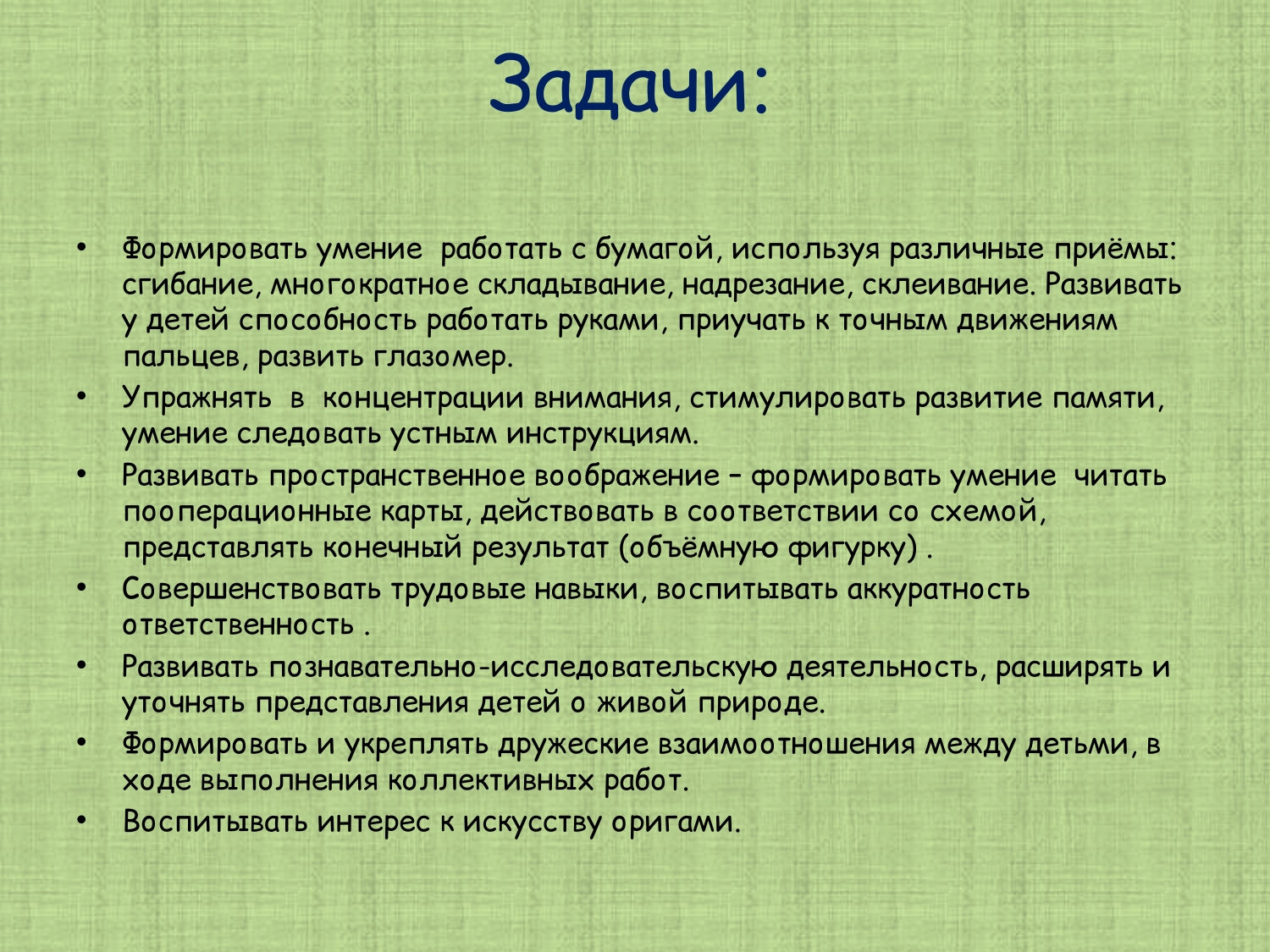

# Задачи:
Формировать умение  работать с бумагой, используя различные приёмы: сгибание, многократное складывание, надрезание, склеивание. Развивать у детей способность работать руками, приучать к точным движениям пальцев, развить глазомер.
Упражнять  в  концентрации внимания, стимулировать развитие памяти, умение следовать устным инструкциям.
Развивать пространственное воображение – формировать умение  читать пооперационные карты, действовать в соответствии со схемой, представлять конечный результат (объёмную фигурку) .
Совершенствовать трудовые навыки, воспитывать аккуратность ответственность .
Развивать познавательно-исследовательскую деятельность, расширять и уточнять представления детей о живой природе.
Формировать и укреплять дружеские взаимоотношения между детьми, в ходе выполнения коллективных работ.
Воспитывать интерес к искусству оригами.